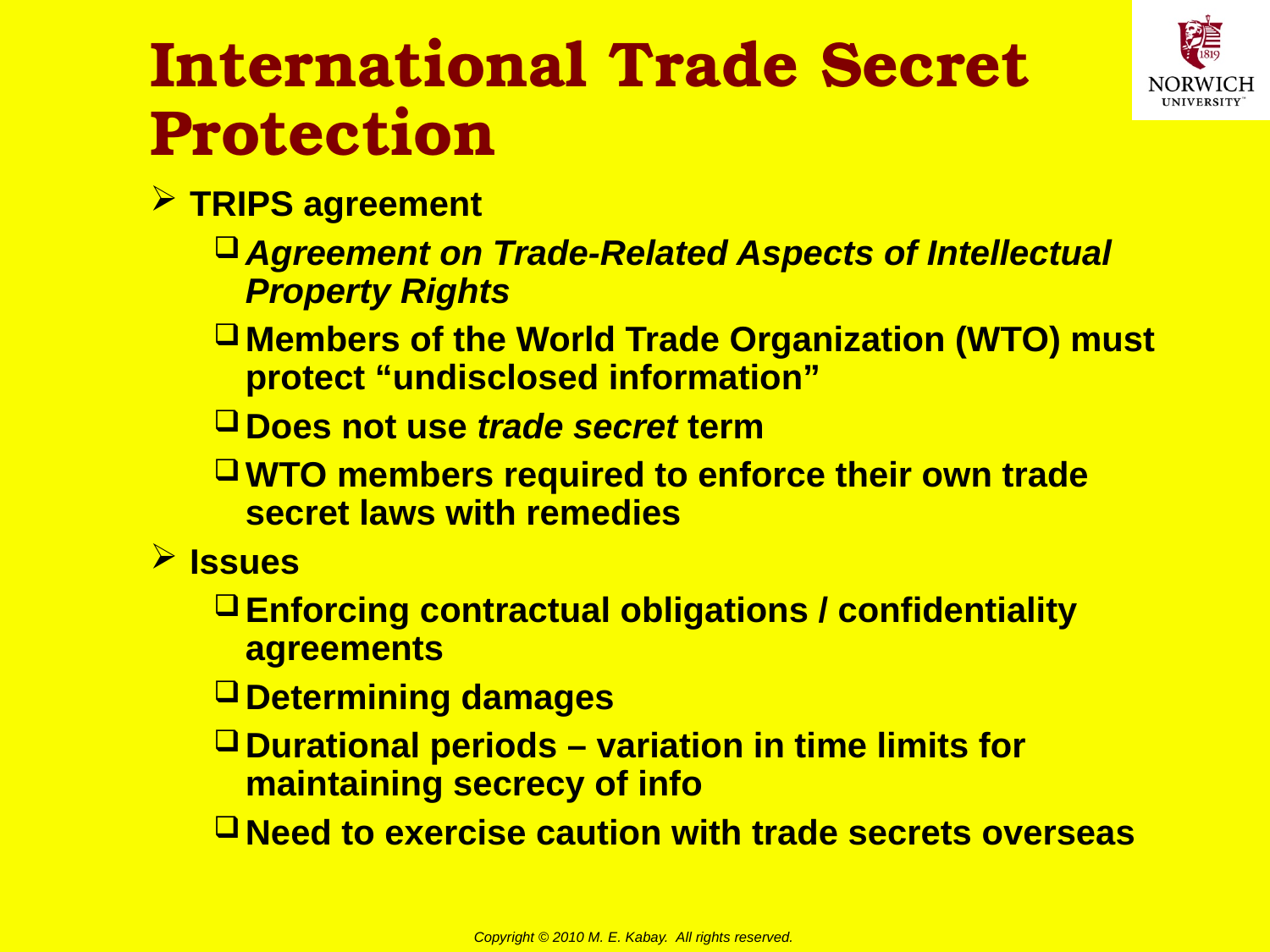

# International Trade Secret Protection
TRIPS agreement
Agreement on Trade-Related Aspects of Intellectual Property Rights
Members of the World Trade Organization (WTO) must protect “undisclosed information”
Does not use trade secret term
WTO members required to enforce their own trade secret laws with remedies
Issues
Enforcing contractual obligations / confidentiality agreements
Determining damages
Durational periods – variation in time limits for maintaining secrecy of info
Need to exercise caution with trade secrets overseas